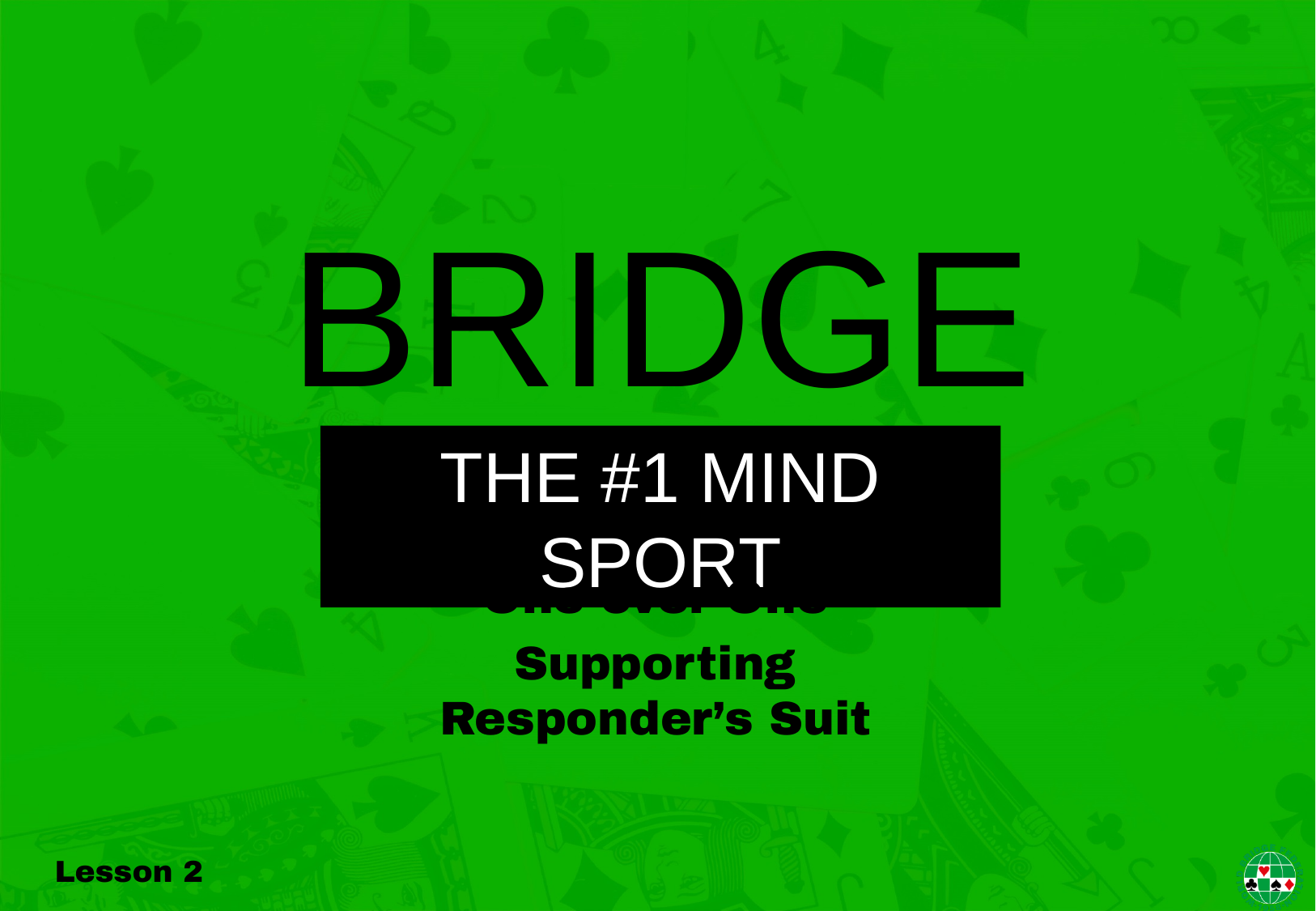

One over One
Supporting
Responder’s Suit
Lesson 2